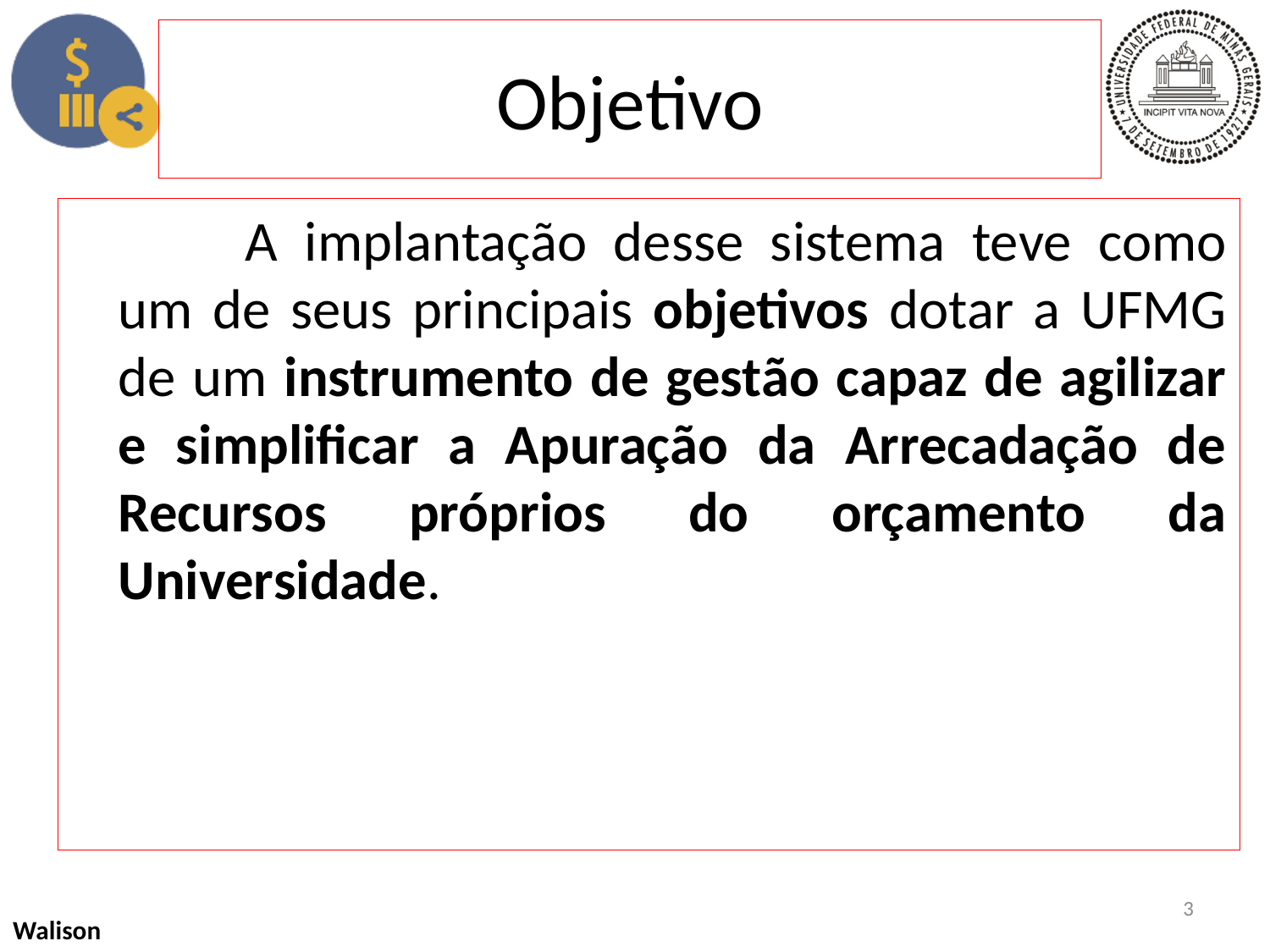

# Objetivo
		A implantação desse sistema teve como um de seus principais objetivos dotar a UFMG de um instrumento de gestão capaz de agilizar e simplificar a Apuração da Arrecadação de Recursos próprios do orçamento da Universidade.

3